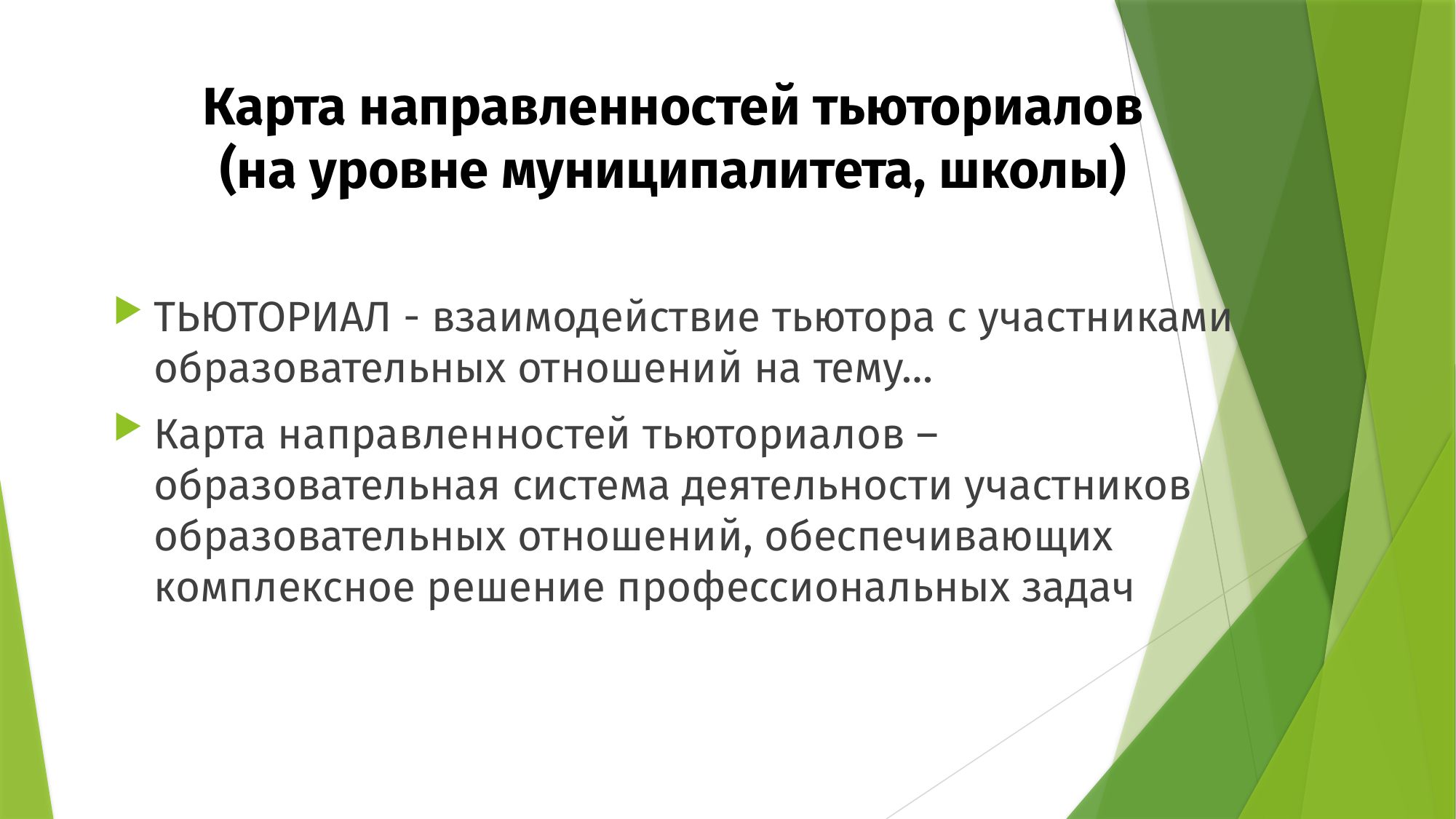

# Карта направленностей тьюториалов (на уровне муниципалитета, школы)
ТЬЮТОРИАЛ - взаимодействие тьютора с участниками образовательных отношений на тему…
Карта направленностей тьюториалов – образовательная система деятельности участников образовательных отношений, обеспечивающих комплексное решение профессиональных задач